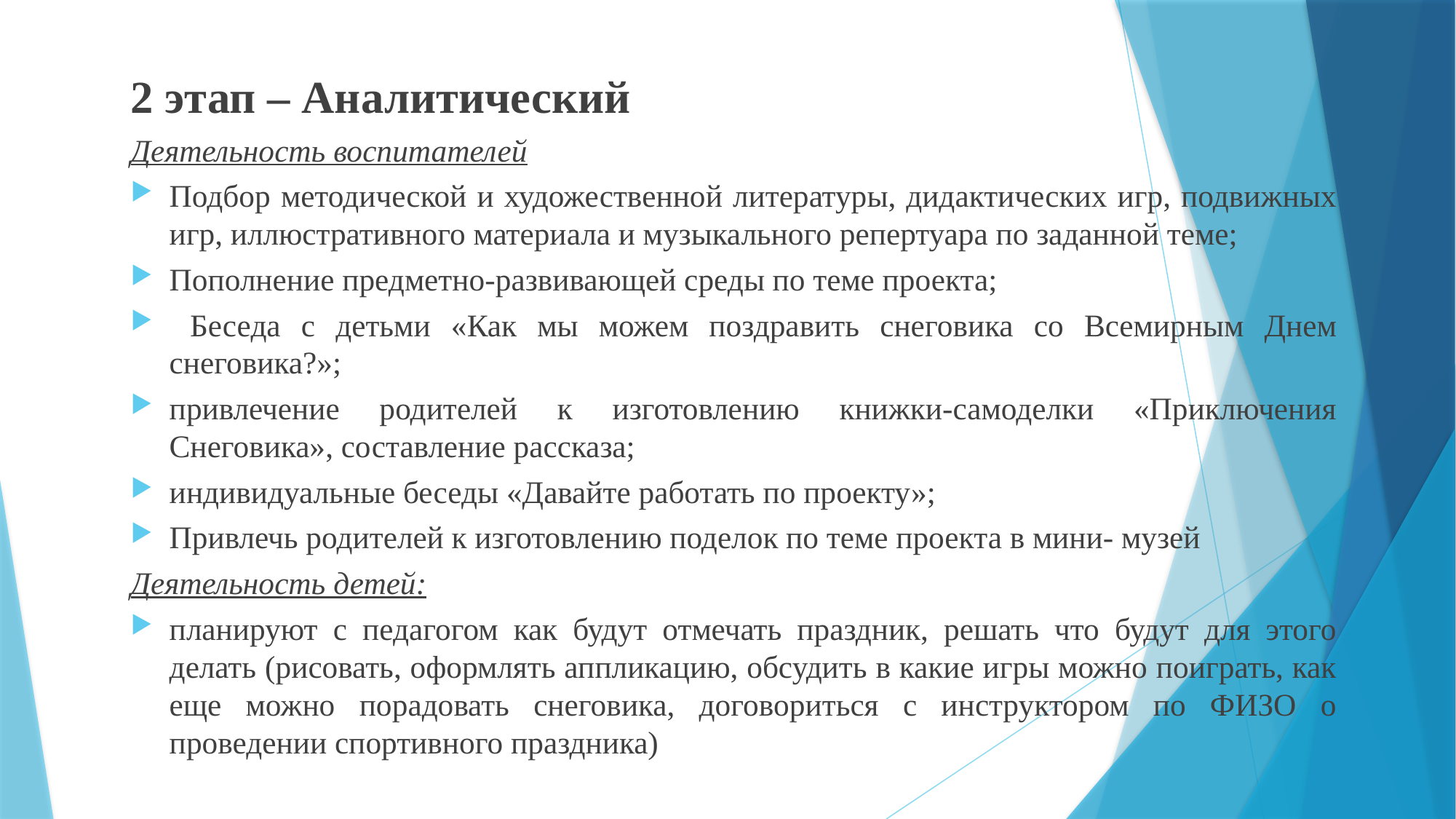

2 этап – Аналитический
Деятельность воспитателей
Подбор методической и художественной литературы, дидактических игр, подвижных игр, иллюстративного материала и музыкального репертуара по заданной теме;
Пополнение предметно-развивающей среды по теме проекта;
 Беседа с детьми «Как мы можем поздравить снеговика со Всемирным Днем снеговика?»;
привлечение родителей к изготовлению книжки-самоделки «Приключения Снеговика», составление рассказа;
индивидуальные беседы «Давайте работать по проекту»;
Привлечь родителей к изготовлению поделок по теме проекта в мини- музей
Деятельность детей:
планируют с педагогом как будут отмечать праздник, решать что будут для этого делать (рисовать, оформлять аппликацию, обсудить в какие игры можно поиграть, как еще можно порадовать снеговика, договориться с инструктором по ФИЗО о проведении спортивного праздника)